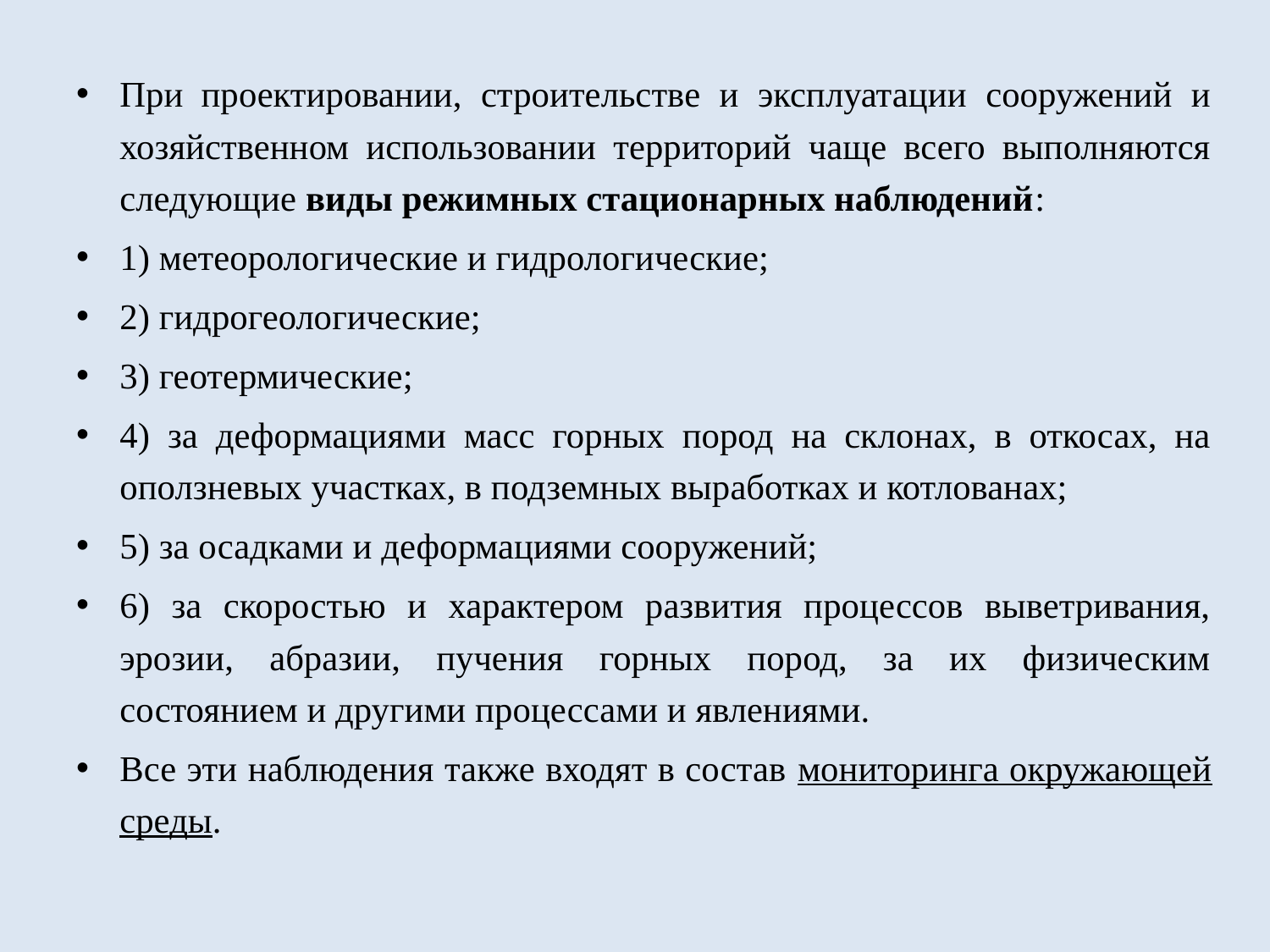

При	проектировании, строительстве и эксплуатации сооружений и хозяйственном использовании территорий чаще всего выполняются следующие виды режимных стационарных наблюдений:
1) метеорологические и гидрологические;
2) гидрогеологические;
3) геотермические;
4) за деформациями масс горных пород на склонах, в откосах, на оползневых участках, в подземных выработках и котлованах;
5) за осадками и деформациями сооружений;
6) за скоростью и характером развития процессов выветривания, эрозии, абразии, пучения горных пород, за их физическим состоянием и другими процессами и явлениями.
Все эти наблюдения также входят в состав мониторинга окружающей среды.